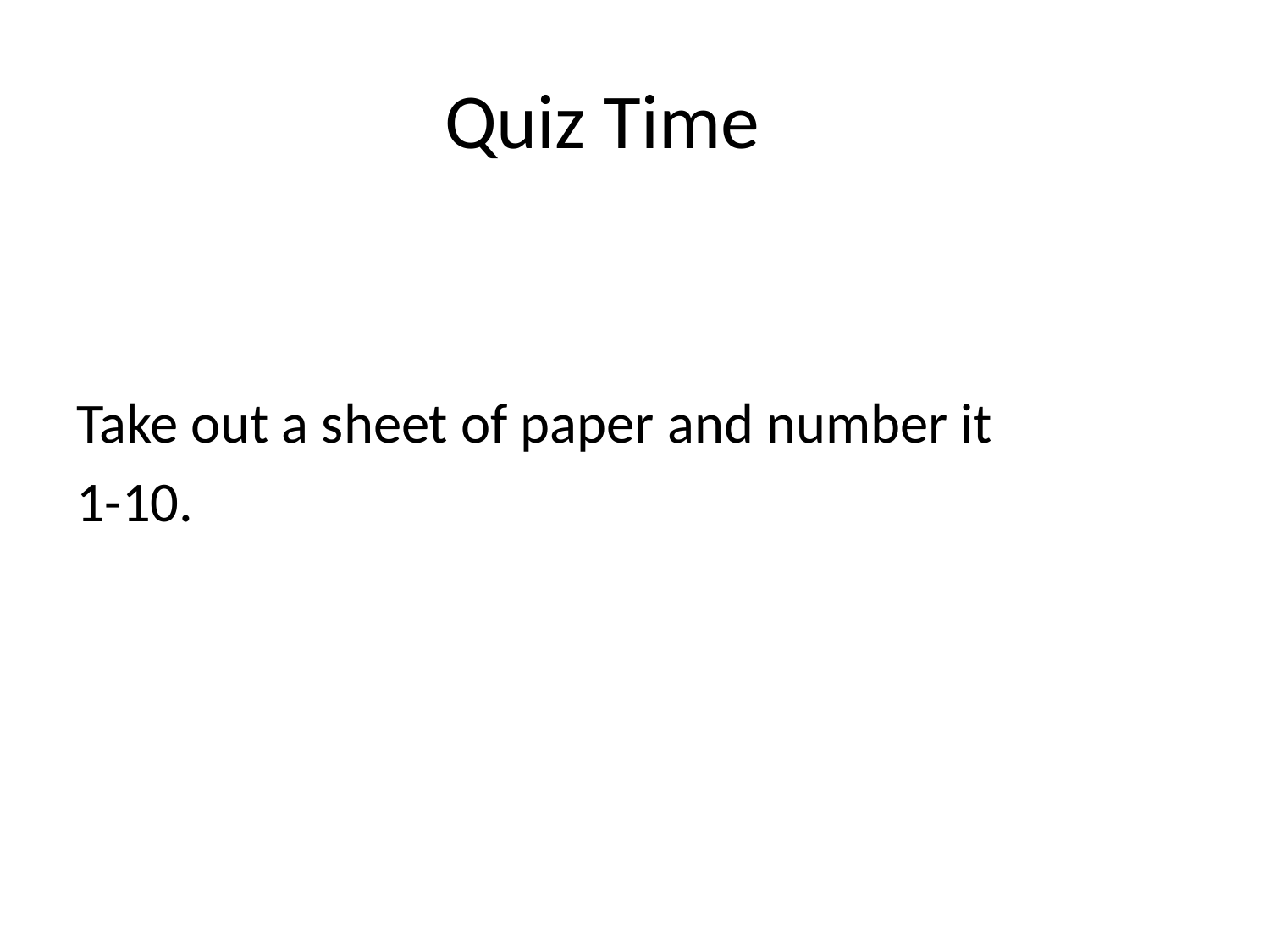

# Quiz Time

Take out a sheet of paper and number it
1-10.